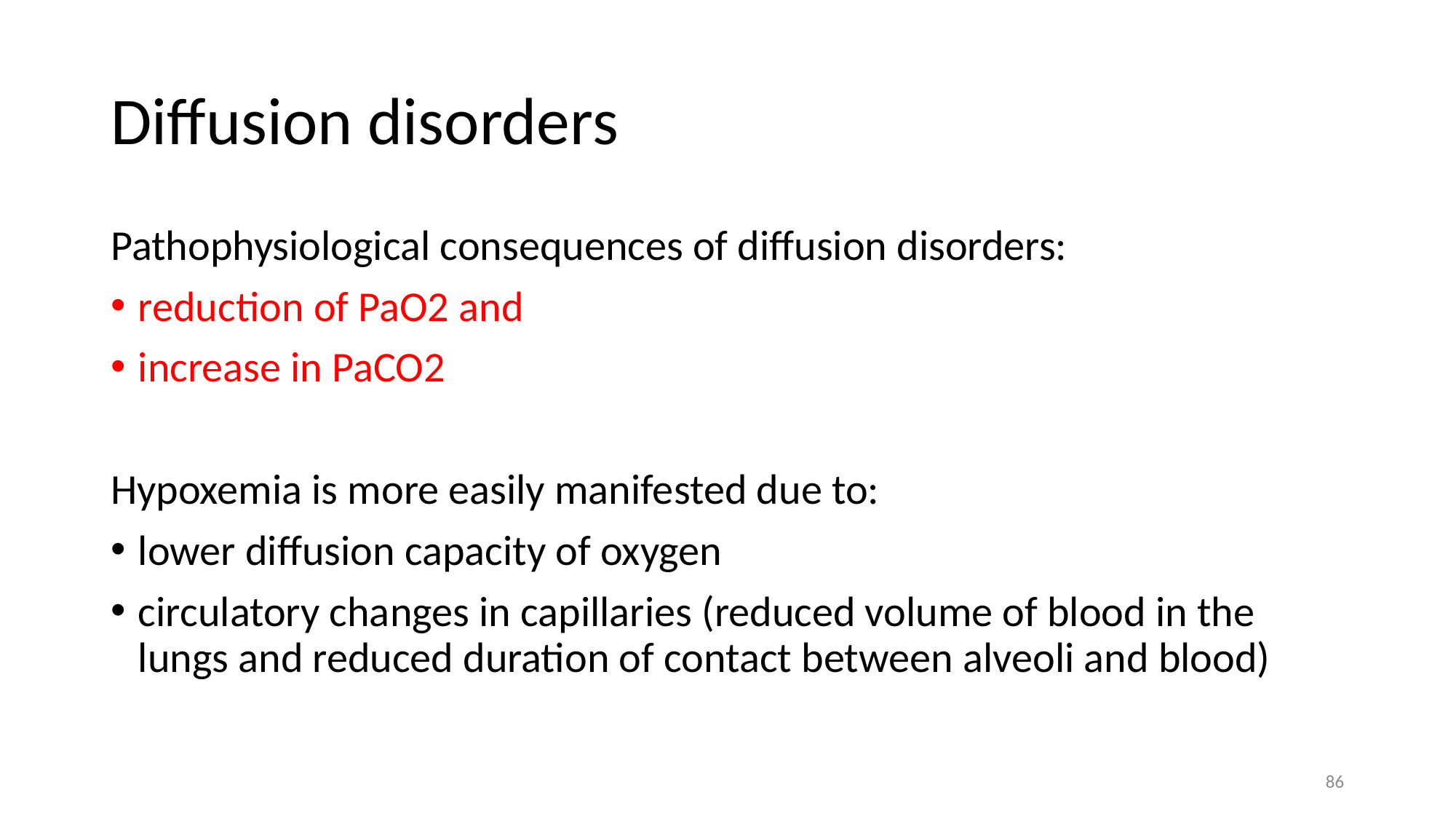

# Diffusion disorders
Pathophysiological consequences of diffusion disorders:
reduction of PaO2 and
increase in PaCO2

Hypoxemia is more easily manifested due to:
lower diffusion capacity of oxygen
circulatory changes in capillaries (reduced volume of blood in the lungs and reduced duration of contact between alveoli and blood)
86